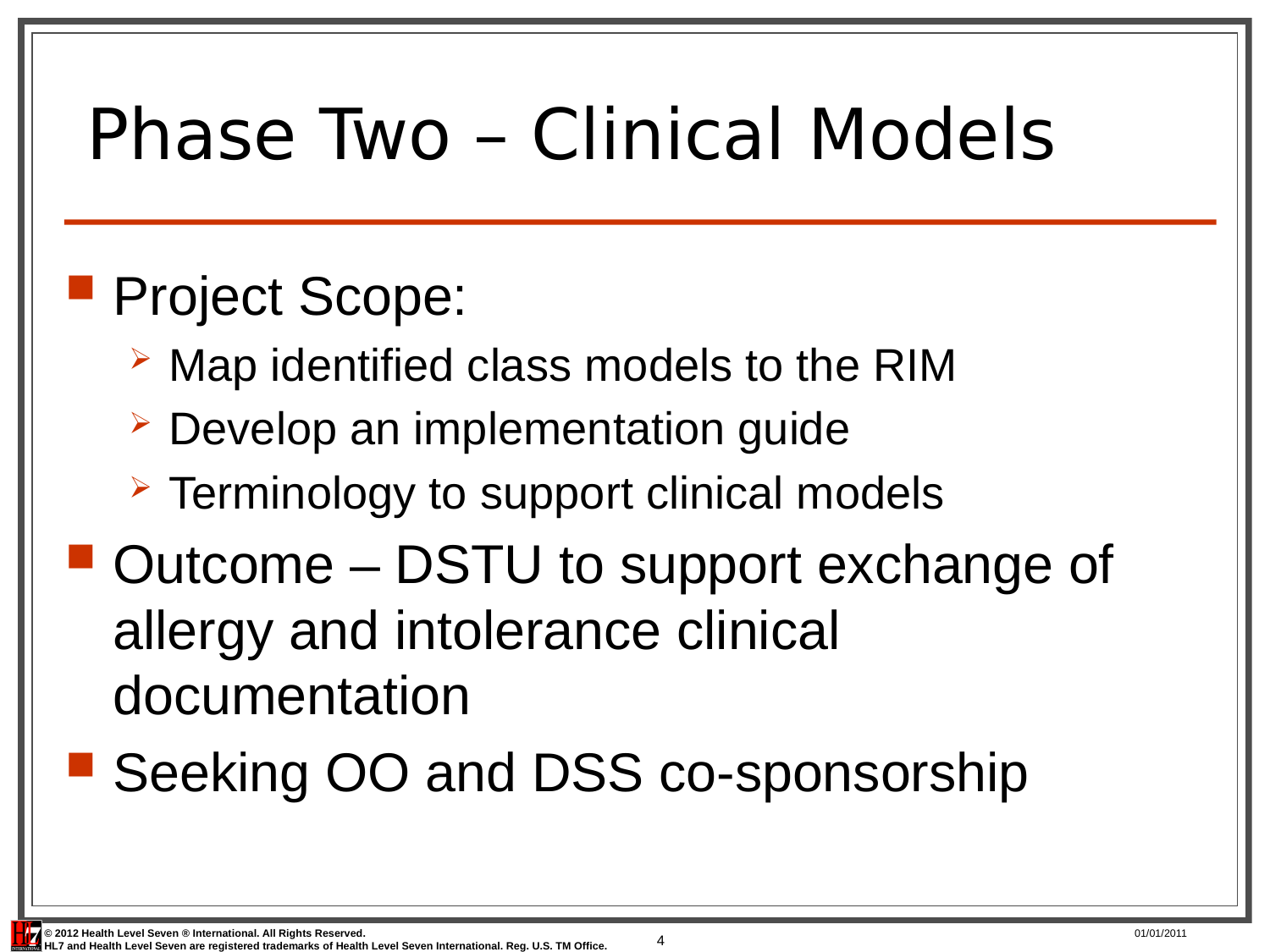

# Phase Two – Clinical Models
Project Scope:
Map identified class models to the RIM
Develop an implementation guide
Terminology to support clinical models
Outcome – DSTU to support exchange of allergy and intolerance clinical documentation
Seeking OO and DSS co-sponsorship
4
01/01/2011